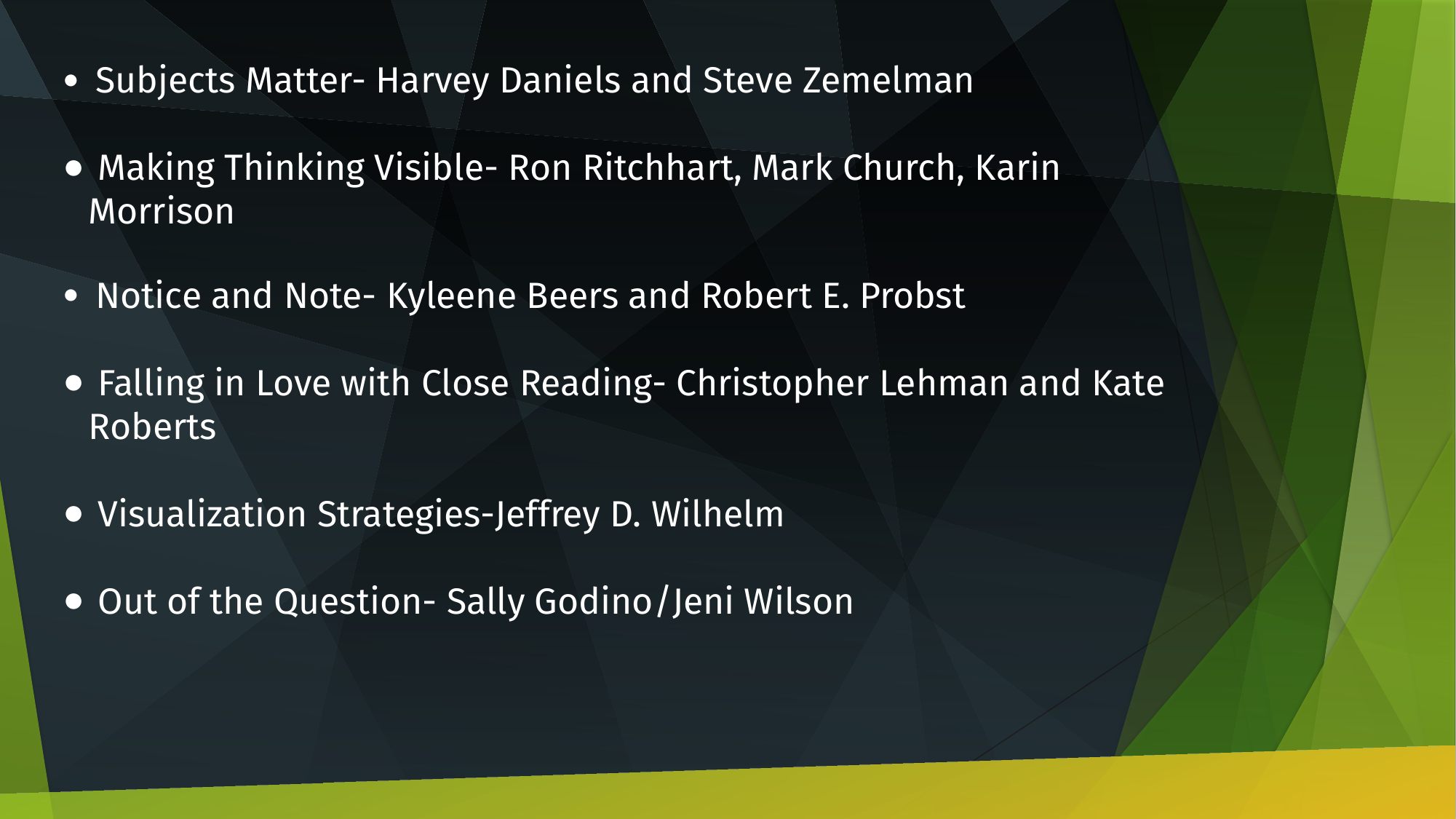

Subjects Matter- Harvey Daniels and Steve Zemelman

 Making Thinking Visible- Ron Ritchhart, Mark Church, Karin Morrison
 Notice and Note- Kyleene Beers and Robert E. Probst

 Falling in Love with Close Reading- Christopher Lehman and Kate Roberts

 Visualization Strategies-Jeffrey D. Wilhelm

 Out of the Question- Sally Godino/Jeni Wilson